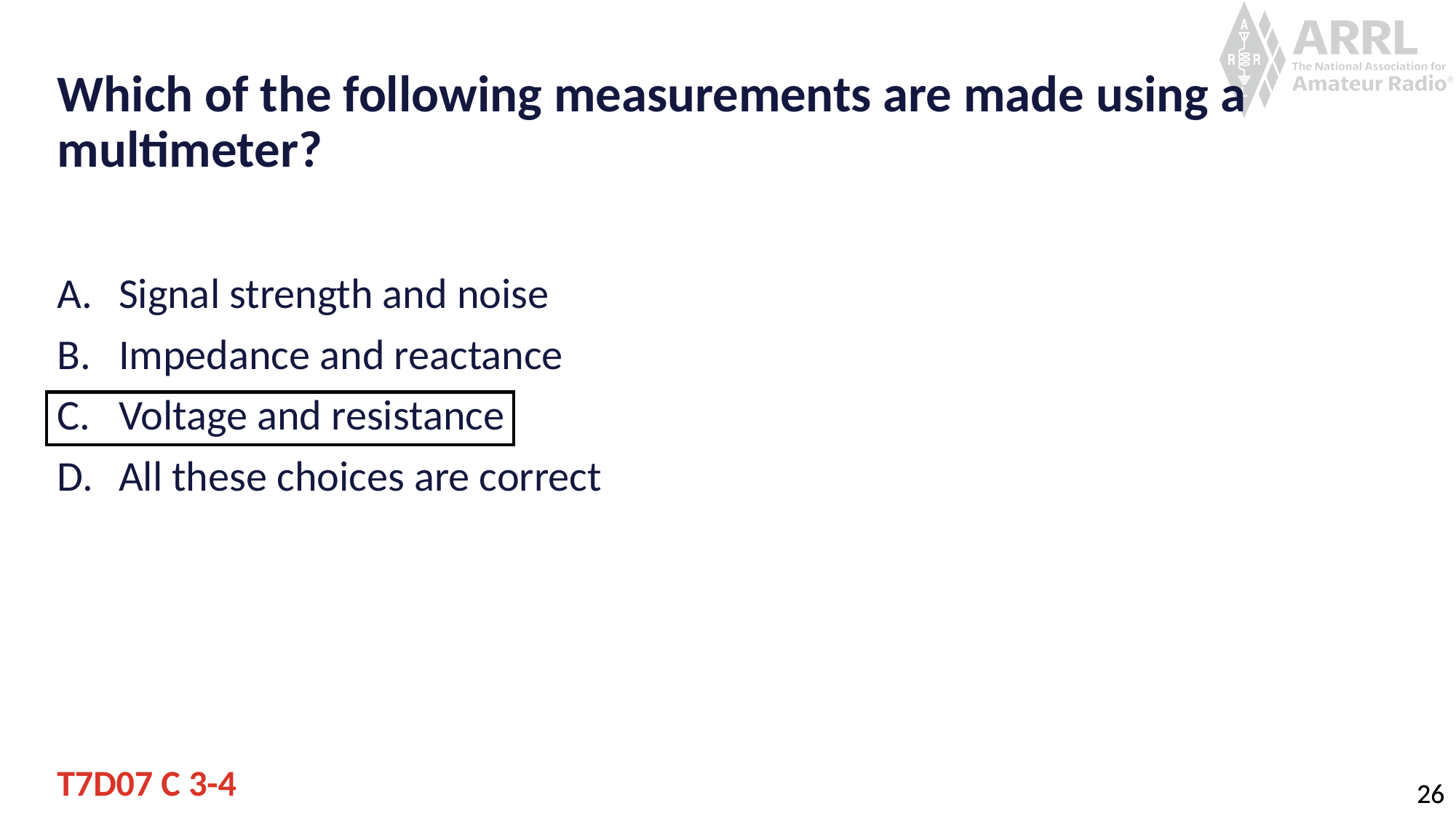

# Which of the following measurements are made using a multimeter?
Signal strength and noise
Impedance and reactance
Voltage and resistance
All these choices are correct

T7D07 C 3-4